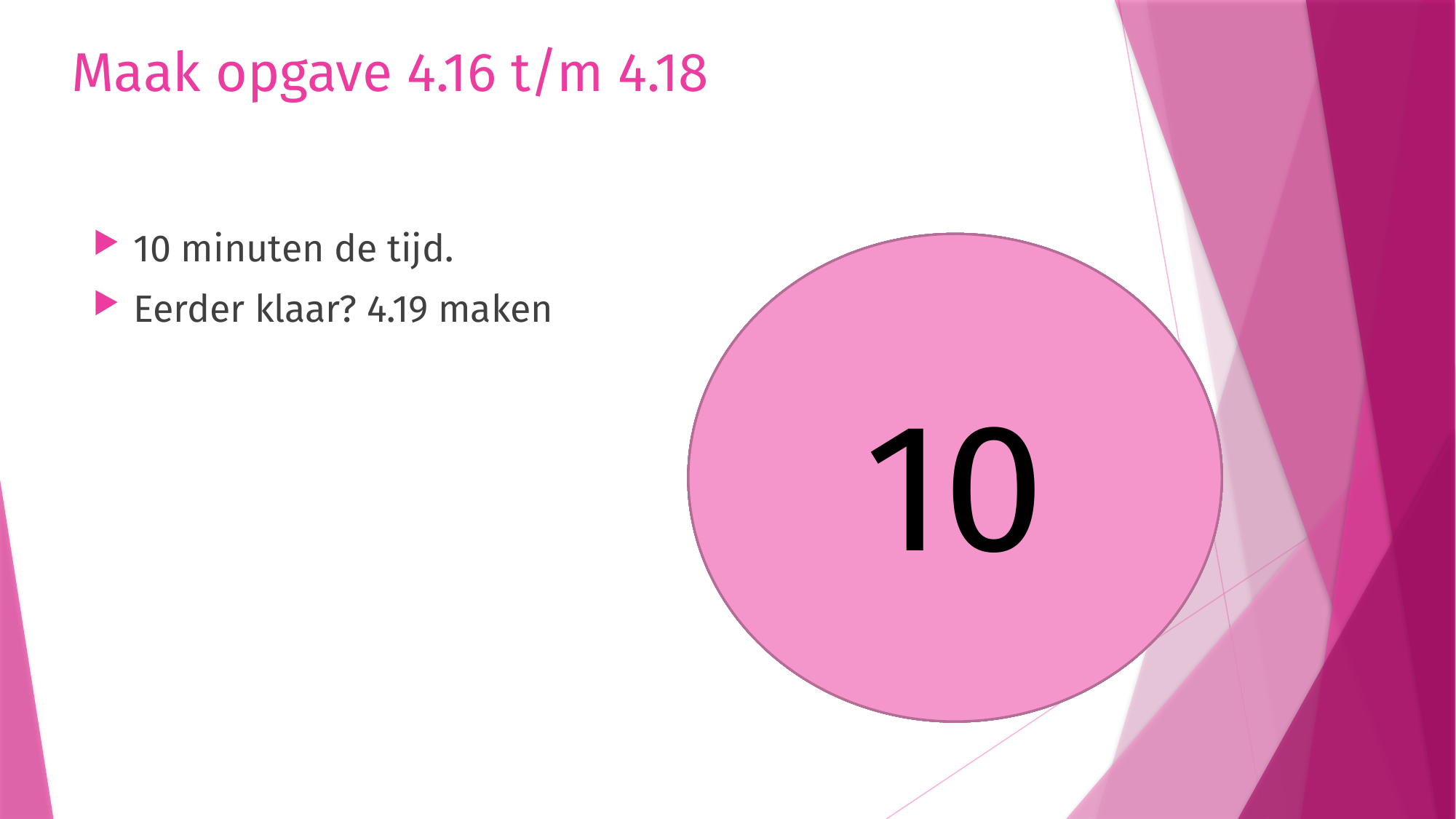

# Maak opgave 4.16 t/m 4.18
10 minuten de tijd.
Eerder klaar? 4.19 maken

10
8
9
5
6
7
4
3
1
2